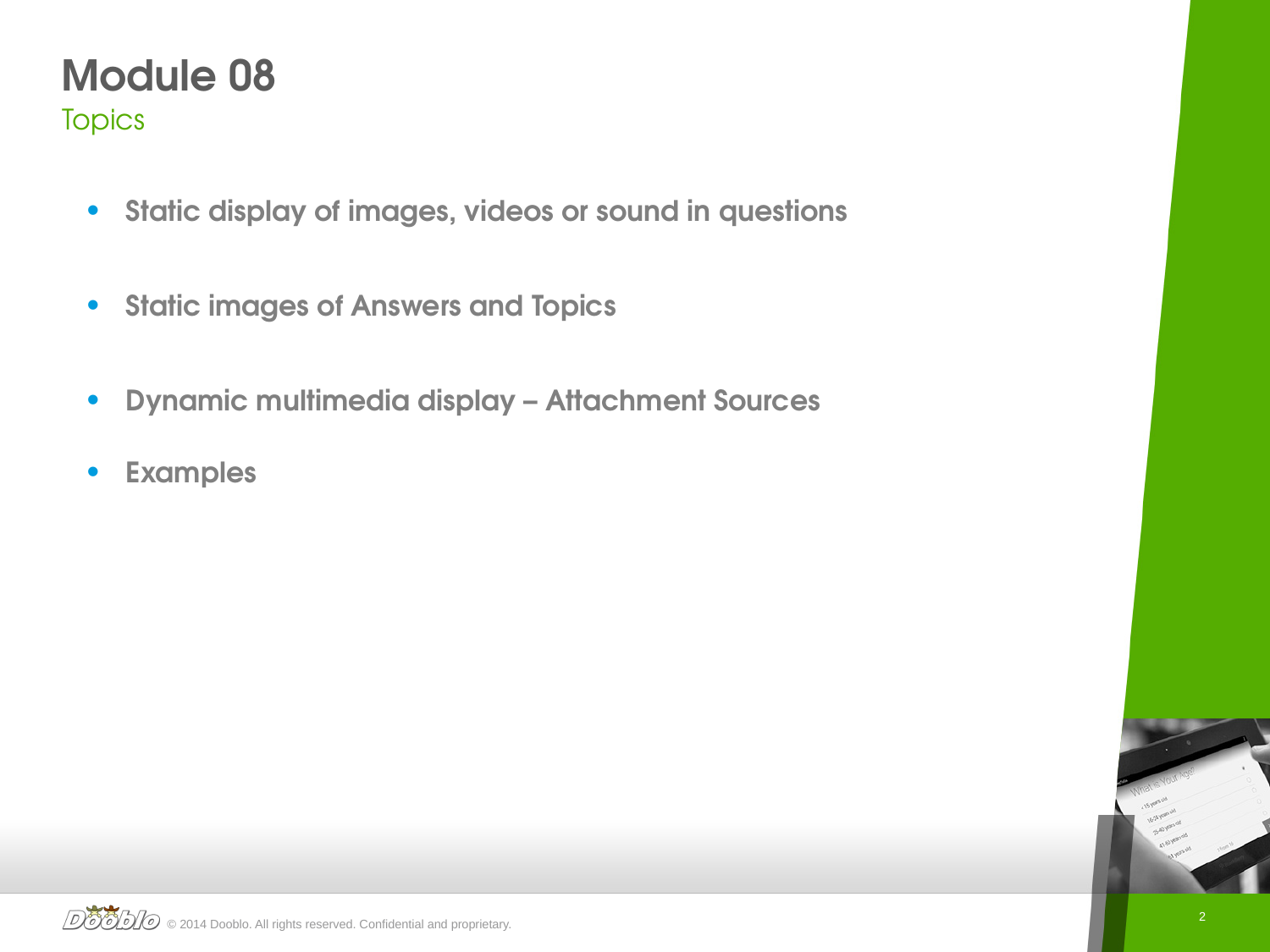

# Module 08
Topics
Static display of images, videos or sound in questions

Static images of Answers and Topics

Dynamic multimedia display – Attachment Sources

Examples

2